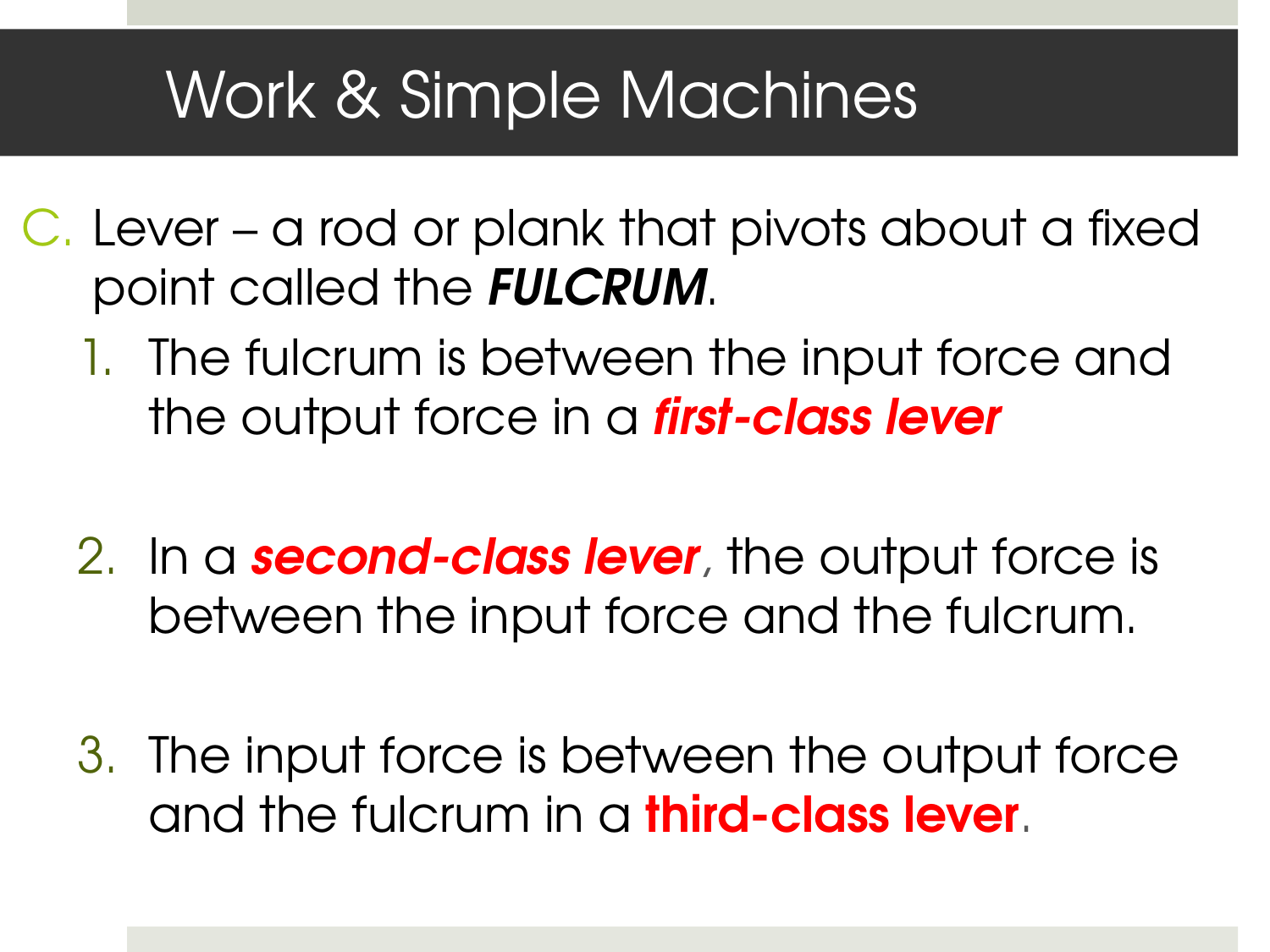

# Work & Simple Machines
Lever – a rod or plank that pivots about a fixed point called the FULCRUM.
The fulcrum is between the input force and the output force in a first-class lever

In a second-class lever, the output force is between the input force and the fulcrum.

The input force is between the output force and the fulcrum in a third-class lever.